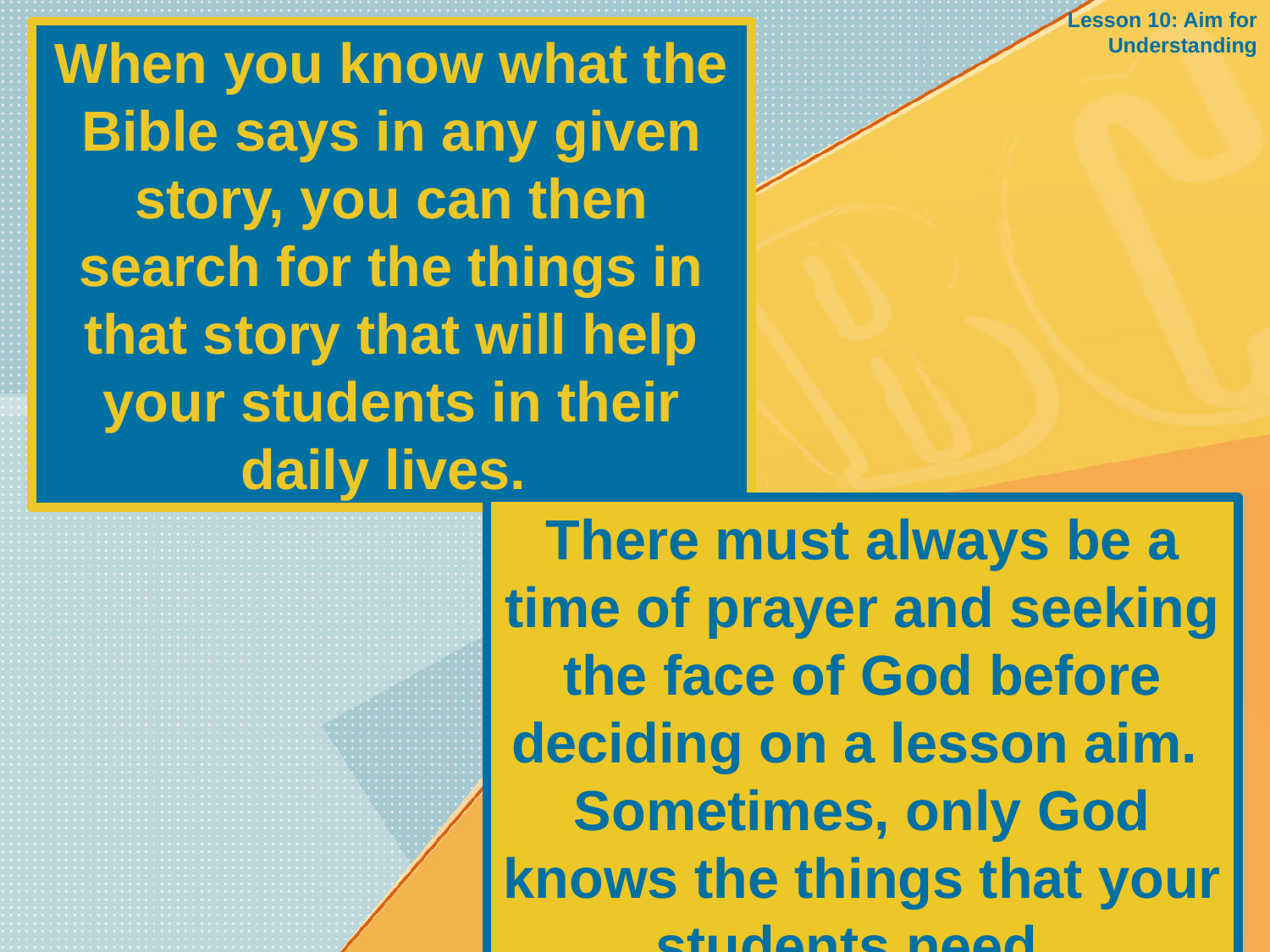

Lesson 10: Aim for Understanding
When you know what the Bible says in any given story, you can then search for the things in that story that will help your students in their daily lives.
There must always be a time of prayer and seeking the face of God before deciding on a lesson aim.  Sometimes, only God knows the things that your students need.